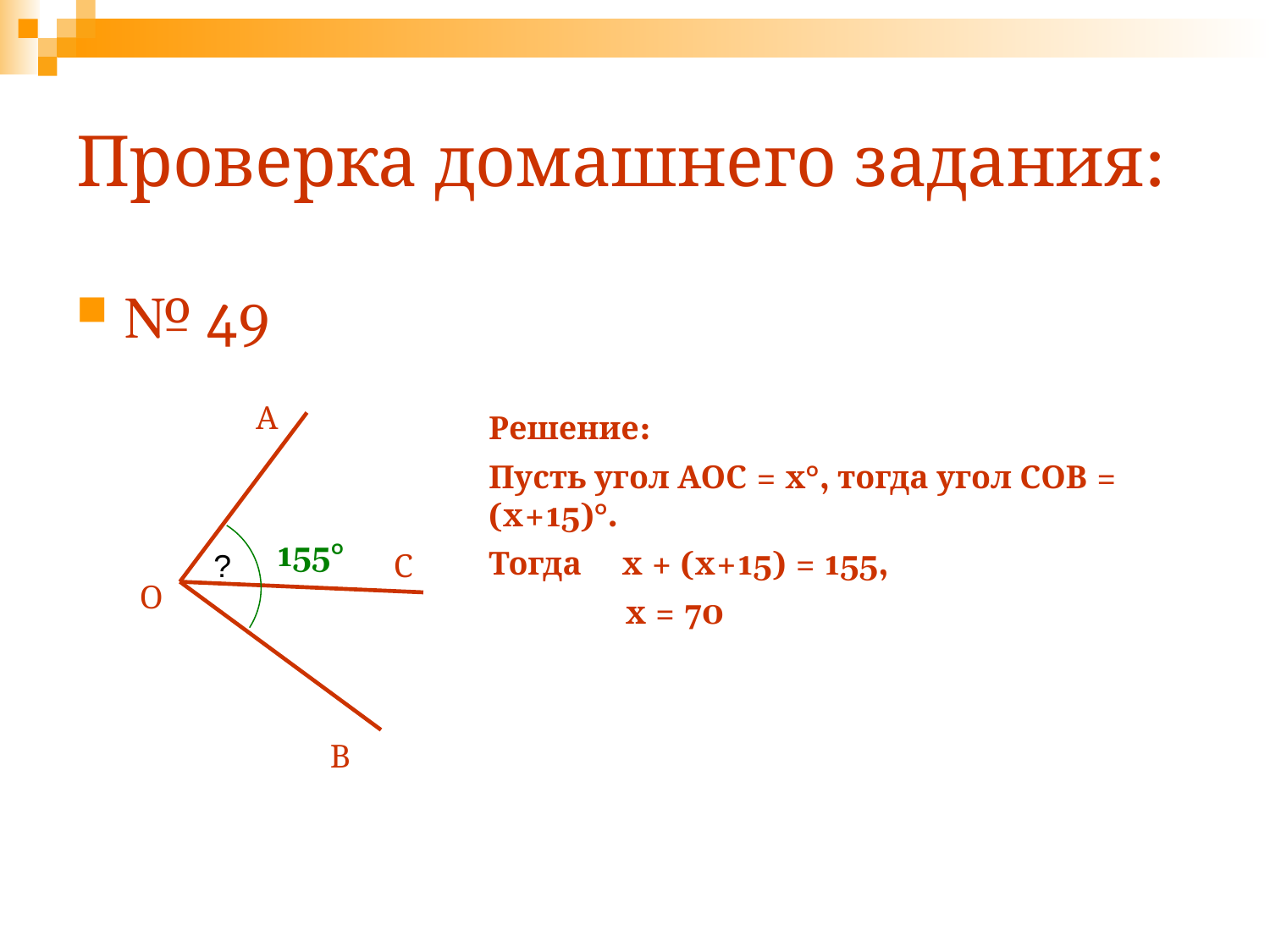

# Проверка домашнего задания:
№ 49

А
Решение:
Пусть угол АОС = х°, тогда угол СОВ = (х+15)°.
Тогда     х + (х+15) = 155,
                 х = 70

155°
?

С
О

В